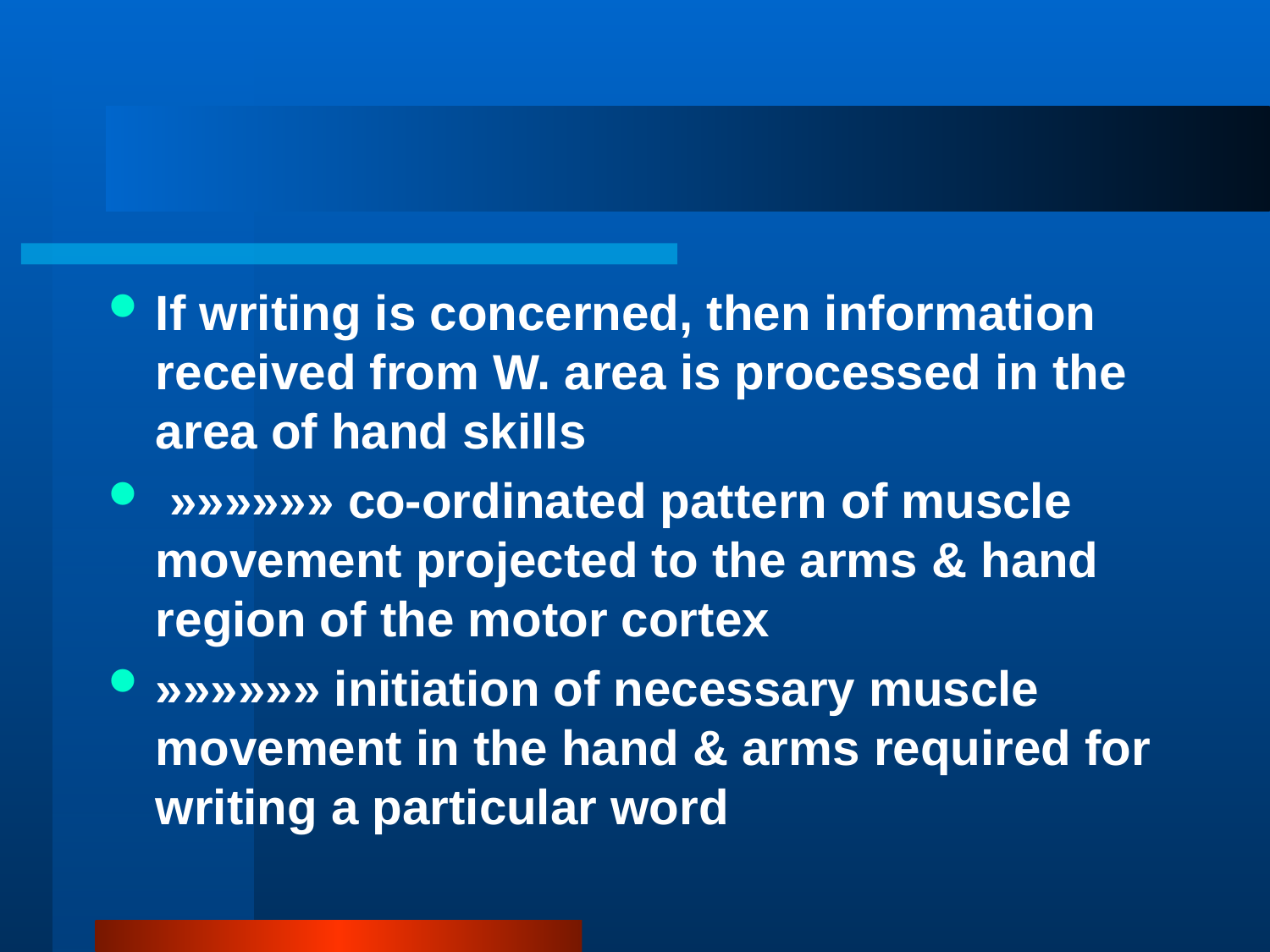

#
If writing is concerned, then information received from W. area is processed in the area of hand skills
 »»»»»» co-ordinated pattern of muscle movement projected to the arms & hand region of the motor cortex
»»»»»» initiation of necessary muscle movement in the hand & arms required for writing a particular word